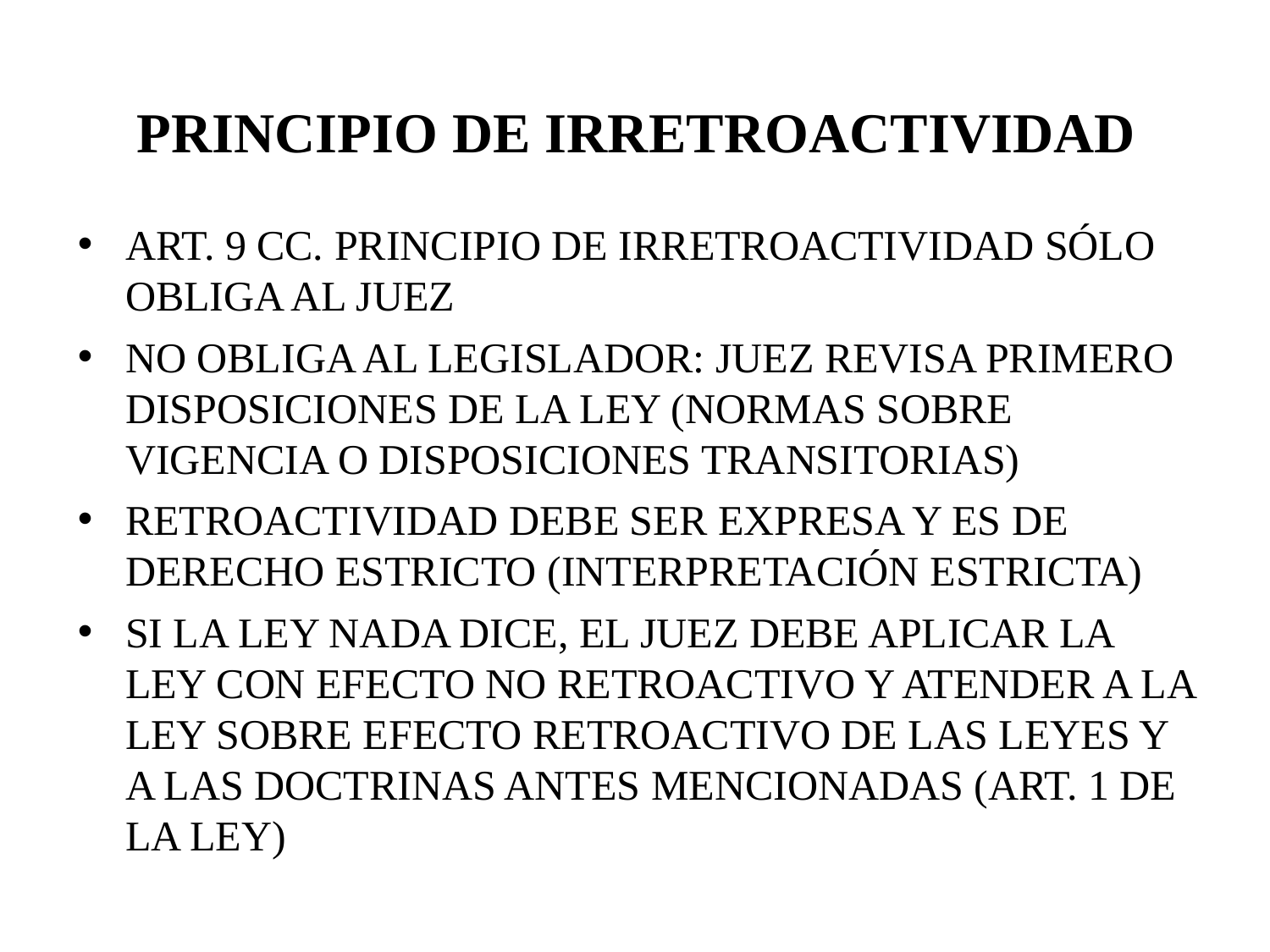

# PRINCIPIO DE IRRETROACTIVIDAD
ART. 9 CC. PRINCIPIO DE IRRETROACTIVIDAD SÓLO OBLIGA AL JUEZ
NO OBLIGA AL LEGISLADOR: JUEZ REVISA PRIMERO DISPOSICIONES DE LA LEY (NORMAS SOBRE VIGENCIA O DISPOSICIONES TRANSITORIAS)
RETROACTIVIDAD DEBE SER EXPRESA Y ES DE DERECHO ESTRICTO (INTERPRETACIÓN ESTRICTA)
SI LA LEY NADA DICE, EL JUEZ DEBE APLICAR LA LEY CON EFECTO NO RETROACTIVO Y ATENDER A LA LEY SOBRE EFECTO RETROACTIVO DE LAS LEYES Y A LAS DOCTRINAS ANTES MENCIONADAS (ART. 1 DE LA LEY)